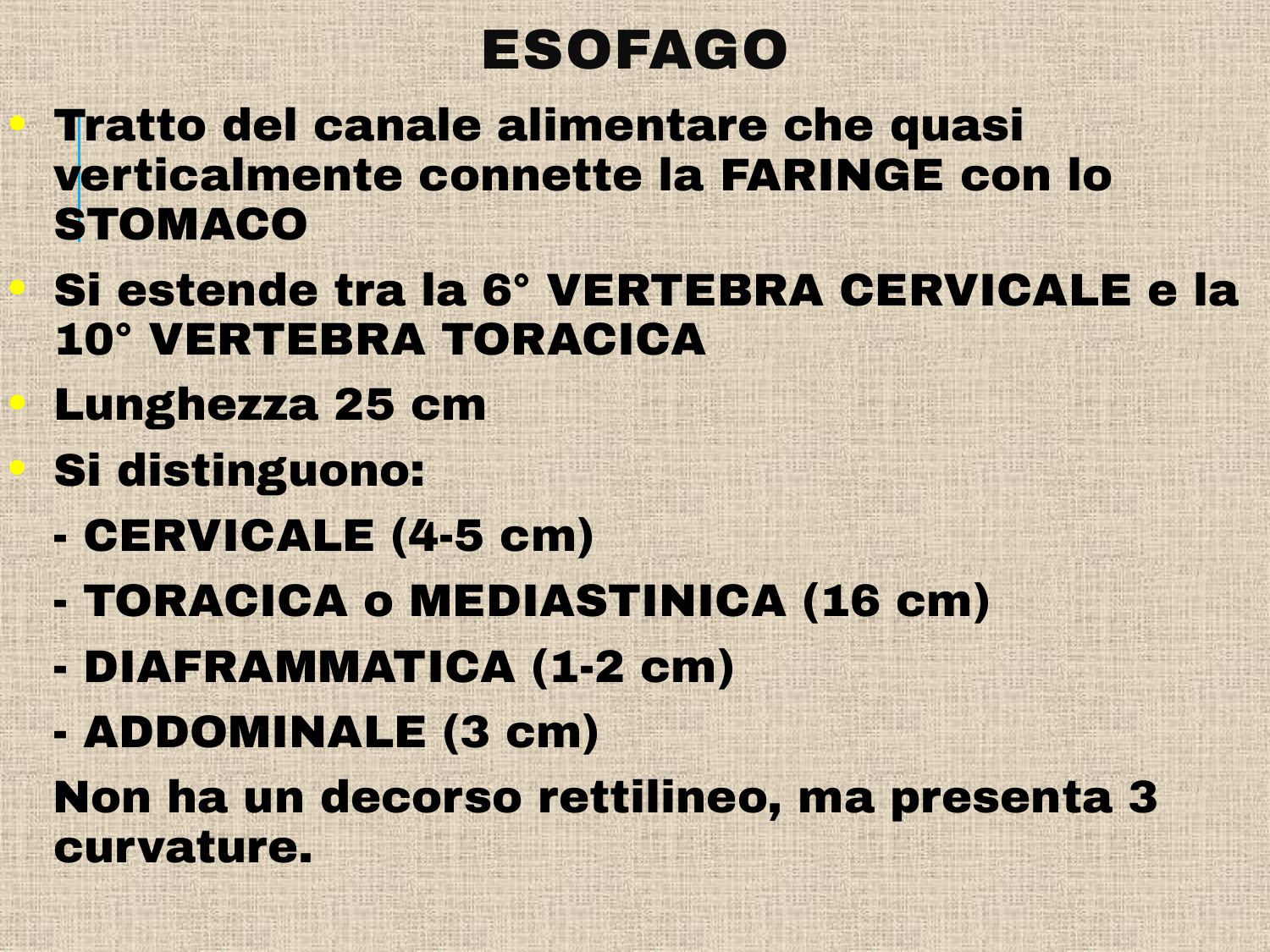

# ESOFAGO
Tratto del canale alimentare che quasi verticalmente connette la FARINGE con lo STOMACO
Si estende tra la 6° VERTEBRA CERVICALE e la 10° VERTEBRA TORACICA
Lunghezza 25 cm
Si distinguono:
   - CERVICALE (4-5 cm)
   - TORACICA o MEDIASTINICA (16 cm)
   - DIAFRAMMATICA (1-2 cm)
   - ADDOMINALE (3 cm)
   Non ha un decorso rettilineo, ma presenta 3 curvature.